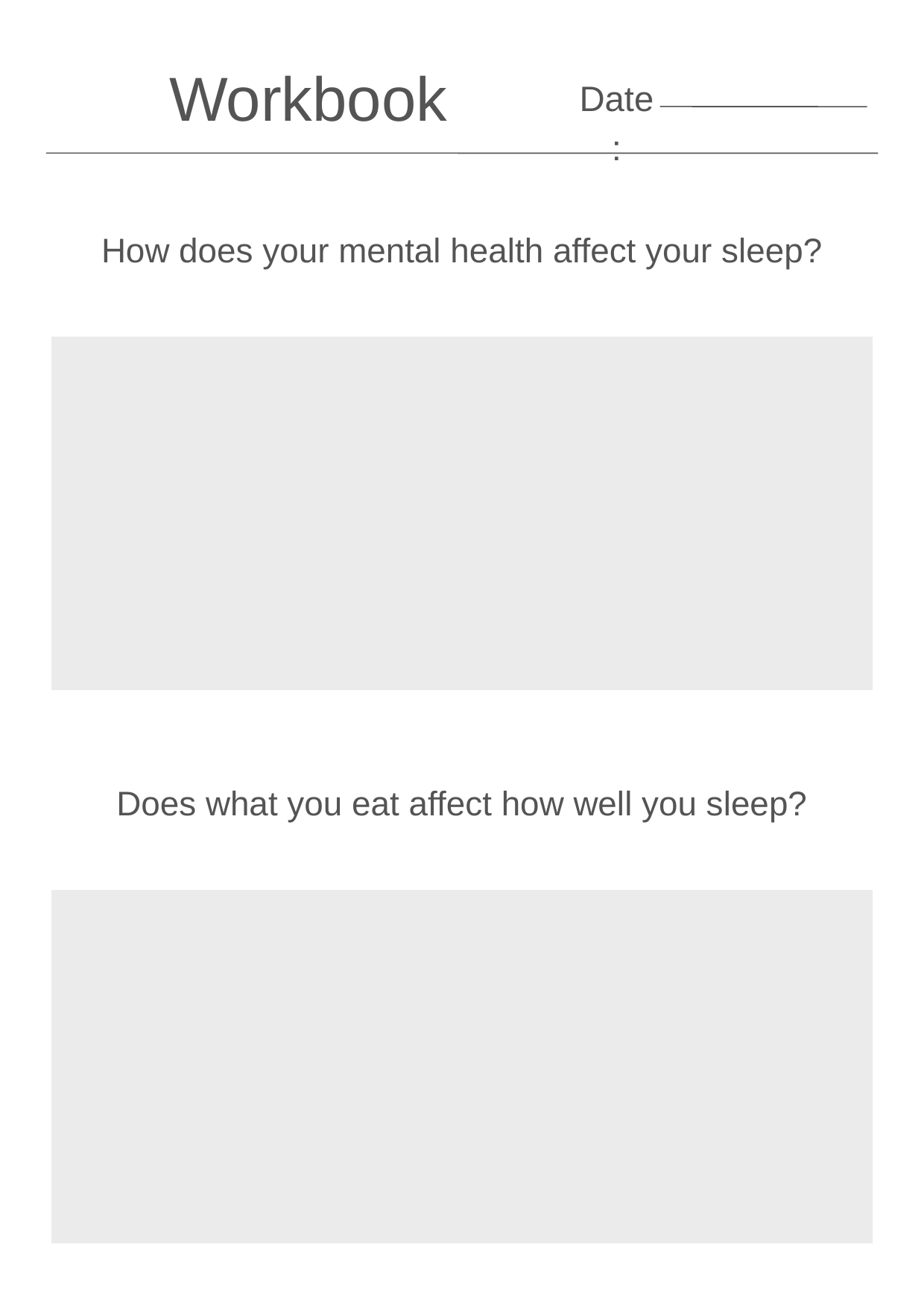

Workbook
Date:

How does your mental health affect your sleep?

Does what you eat affect how well you sleep?